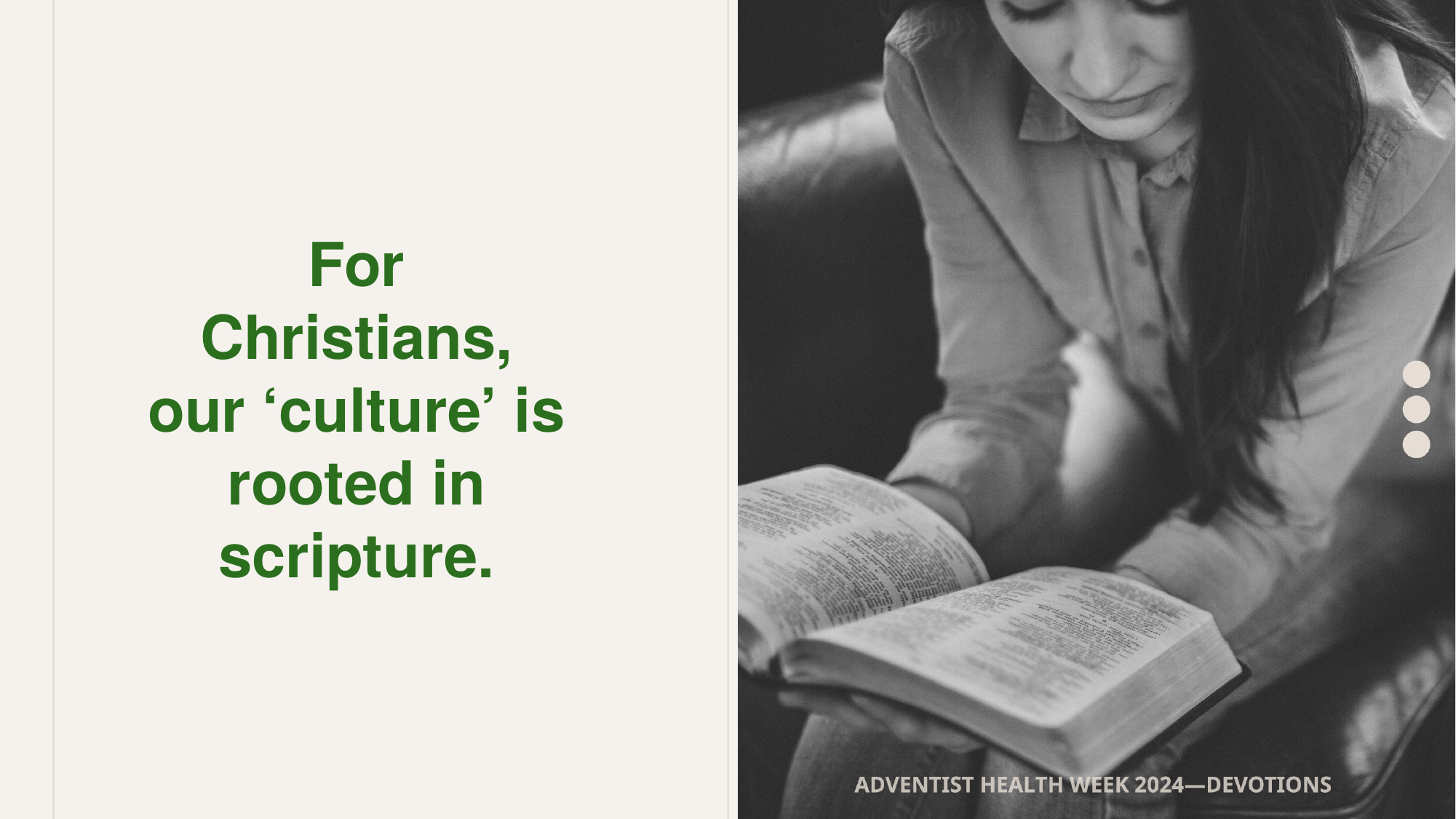

For Christians, our ‘culture’ is rooted in scripture.